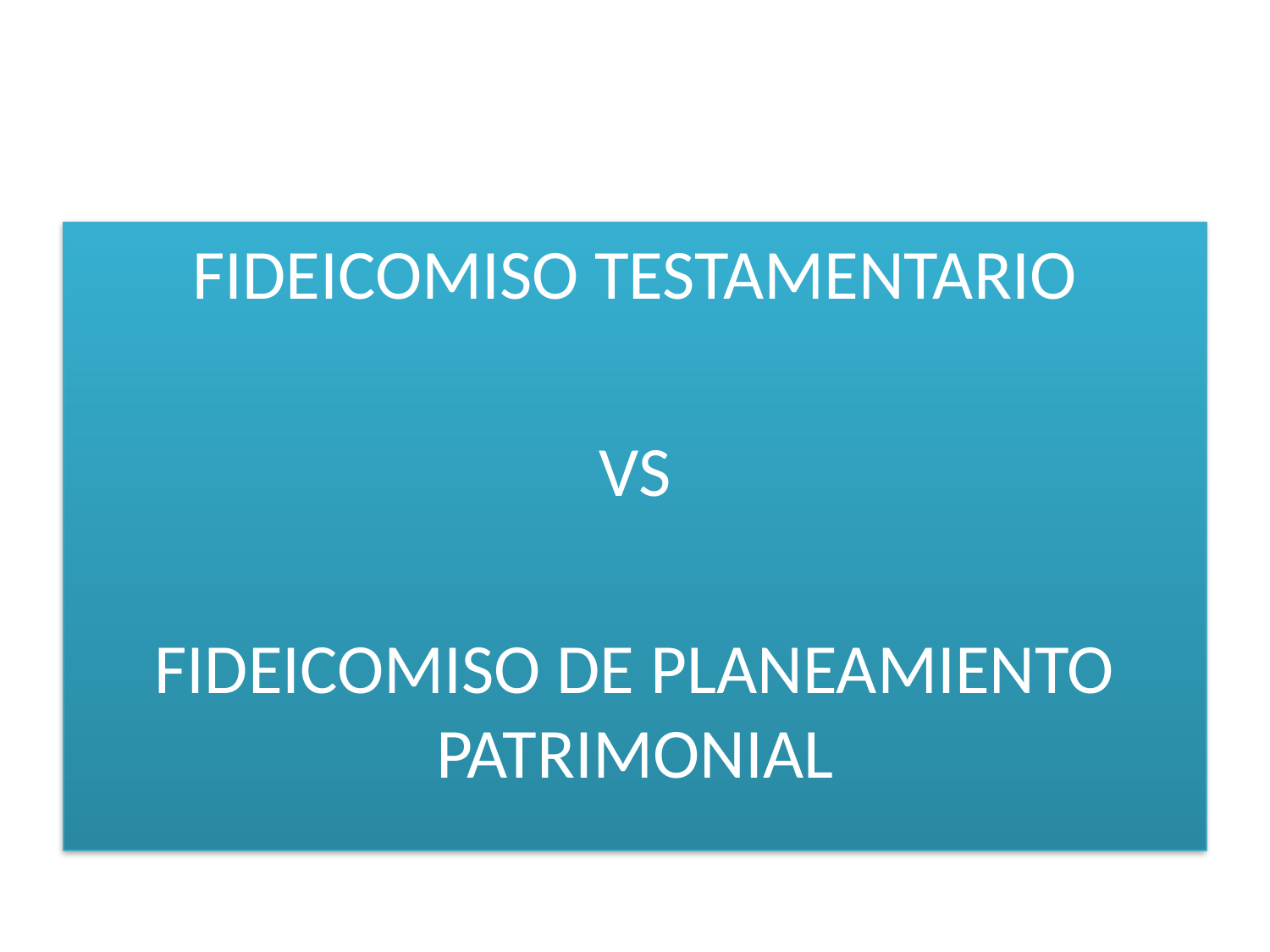

#
FIDEICOMISO TESTAMENTARIO

VS

FIDEICOMISO DE PLANEAMIENTO PATRIMONIAL